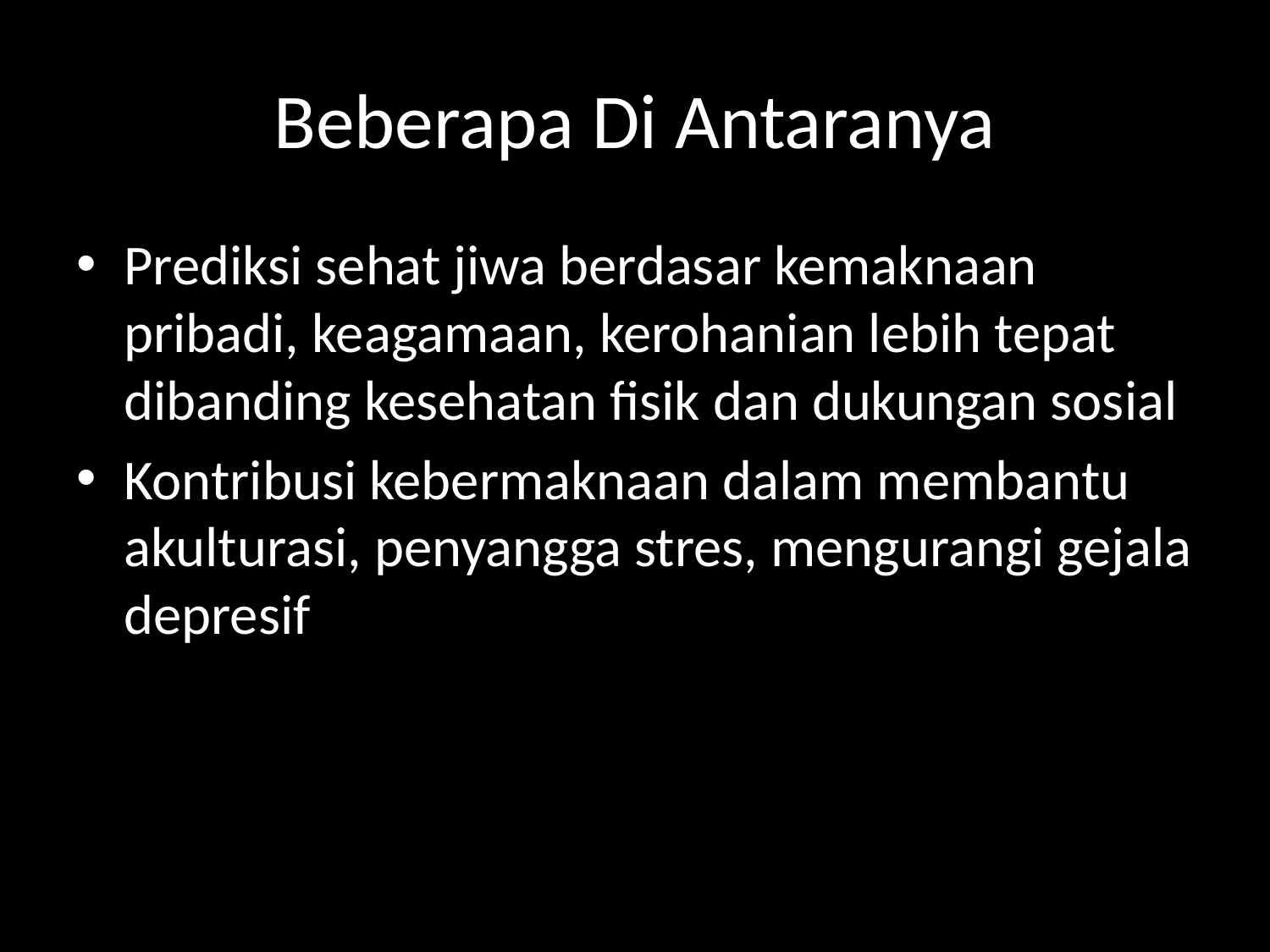

# Beberapa Di Antaranya
Prediksi sehat jiwa berdasar kemaknaan pribadi, keagamaan, kerohanian lebih tepat dibanding kesehatan fisik dan dukungan sosial
Kontribusi kebermaknaan dalam membantu akulturasi, penyangga stres, mengurangi gejala depresif